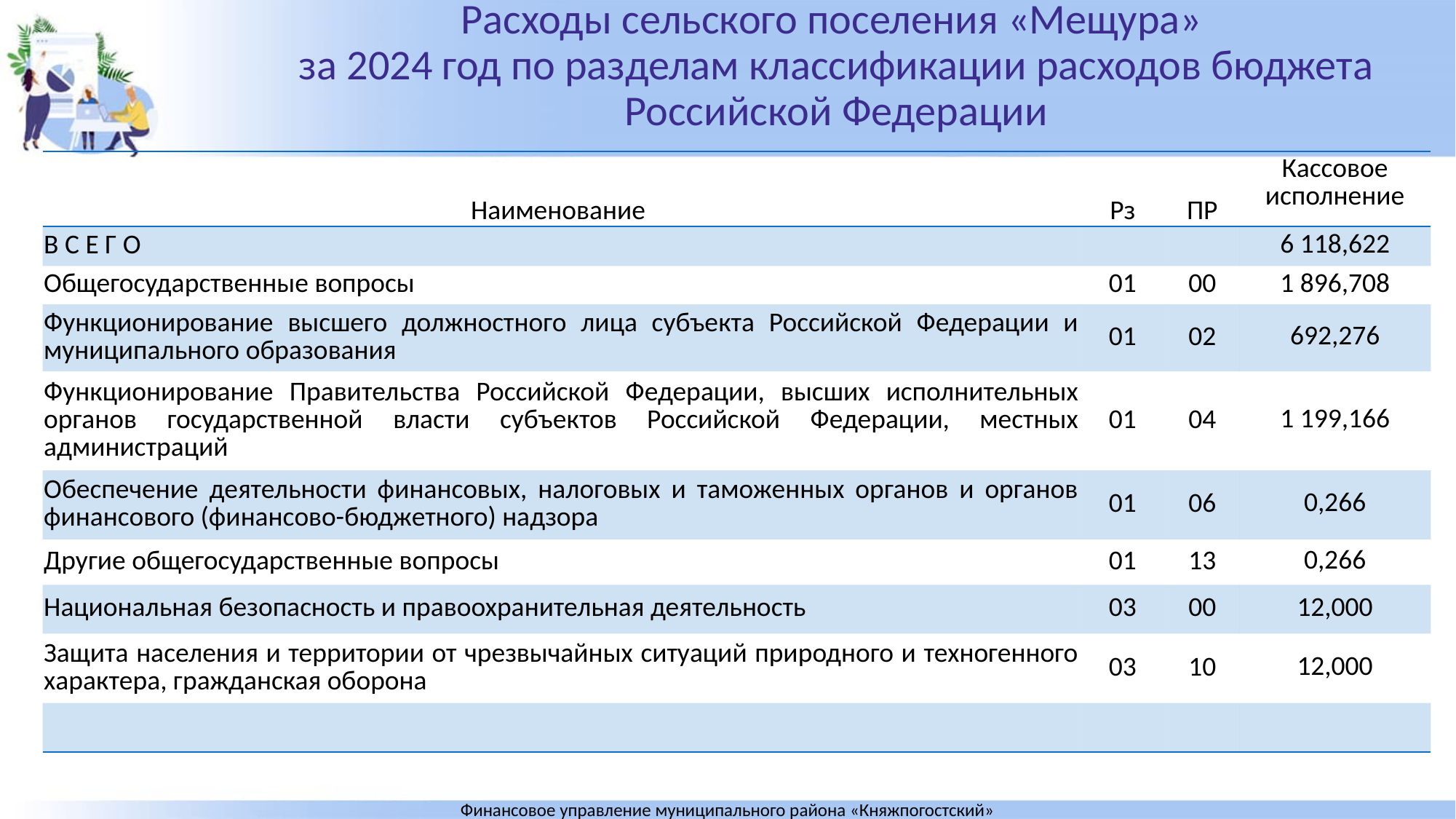

# Расходы сельского поселения «Мещура» за 2024 год по разделам классификации расходов бюджета Российской Федерации
| Наименование | Рз | ПР | Кассовое исполнение |
| --- | --- | --- | --- |
| В С Е Г О |  |  | 6 118,622 |
| Общегосударственные вопросы | 01 | 00 | 1 896,708 |
| Функционирование высшего должностного лица субъекта Российской Федерации и муниципального образования | 01 | 02 | 692,276 |
| Функционирование Правительства Российской Федерации, высших исполнительных органов государственной власти субъектов Российской Федерации, местных администраций | 01 | 04 | 1 199,166 |
| Обеспечение деятельности финансовых, налоговых и таможенных органов и органов финансового (финансово-бюджетного) надзора | 01 | 06 | 0,266 |
| Другие общегосударственные вопросы | 01 | 13 | 0,266 |
| Национальная безопасность и правоохранительная деятельность | 03 | 00 | 12,000 |
| Защита населения и территории от чрезвычайных ситуаций природного и техногенного характера, гражданская оборона | 03 | 10 | 12,000 |
|  |  |  |  |
Финансовое управление муниципального района «Княжпогостский»